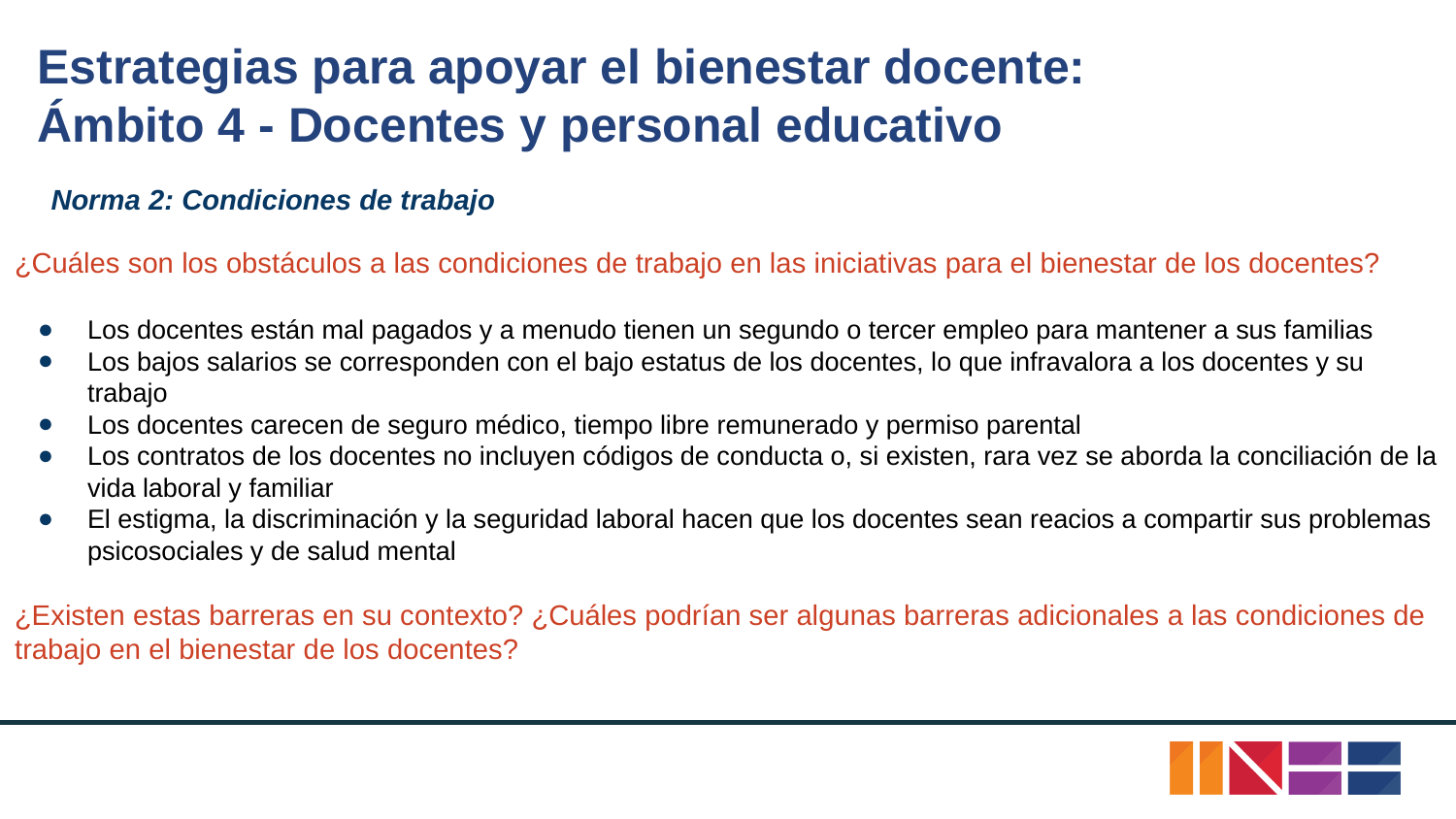

# Estrategias para apoyar el bienestar docente:
Ámbito 4 - Docentes y personal educativo
Norma 2: Condiciones de trabajo
¿Cuáles son los obstáculos a las condiciones de trabajo en las iniciativas para el bienestar de los docentes?

Los docentes están mal pagados y a menudo tienen un segundo o tercer empleo para mantener a sus familias
Los bajos salarios se corresponden con el bajo estatus de los docentes, lo que infravalora a los docentes y su trabajo
Los docentes carecen de seguro médico, tiempo libre remunerado y permiso parental
Los contratos de los docentes no incluyen códigos de conducta o, si existen, rara vez se aborda la conciliación de la vida laboral y familiar
El estigma, la discriminación y la seguridad laboral hacen que los docentes sean reacios a compartir sus problemas psicosociales y de salud mental

¿Existen estas barreras en su contexto? ¿Cuáles podrían ser algunas barreras adicionales a las condiciones de trabajo en el bienestar de los docentes?